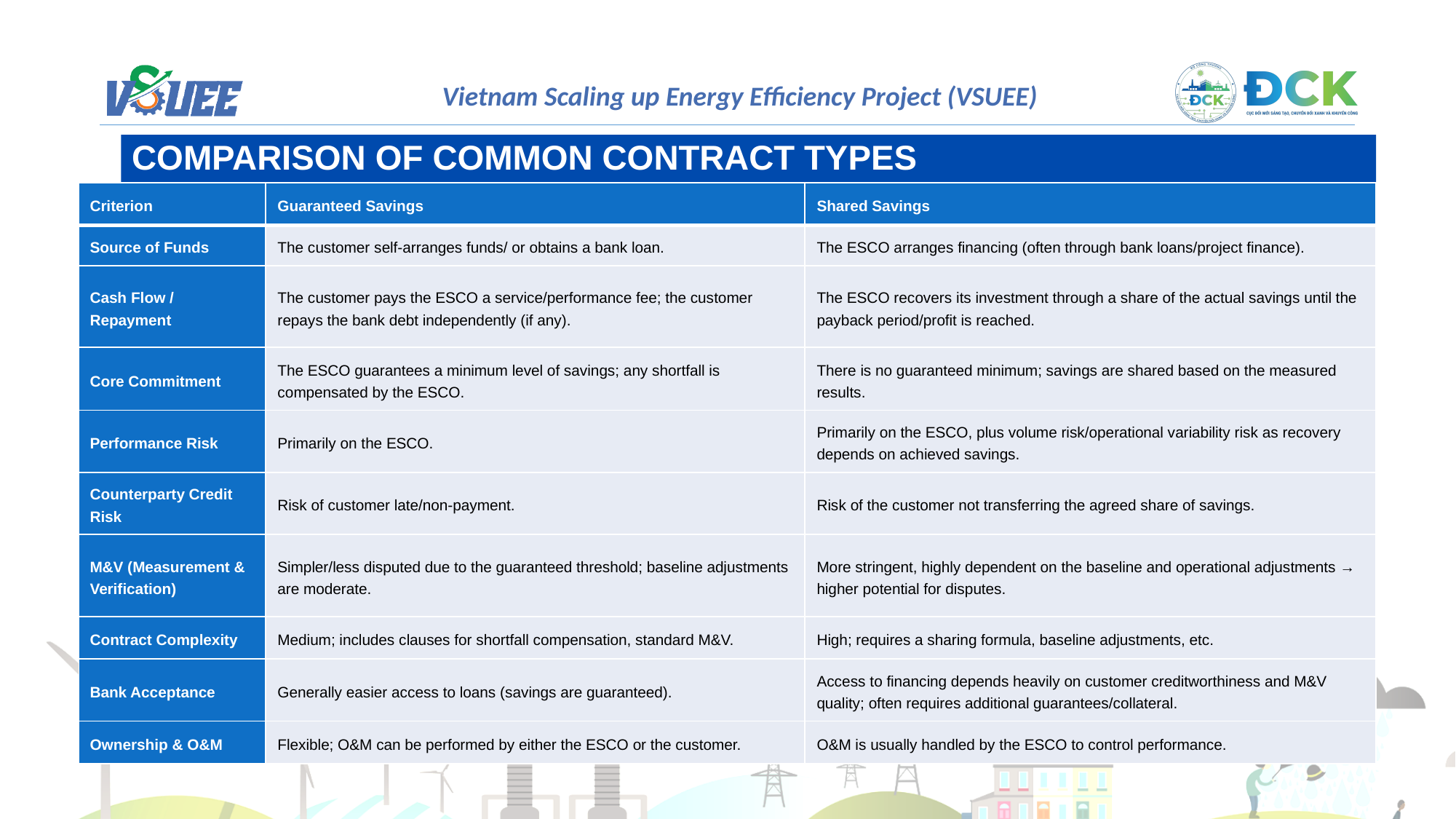

COMPARISON OF COMMON CONTRACT TYPES
| Criterion | Guaranteed Savings | Shared Savings |
| --- | --- | --- |
| Source of Funds | The customer self-arranges funds/ or obtains a bank loan. | The ESCO arranges financing (often through bank loans/project finance). |
| Cash Flow / Repayment | The customer pays the ESCO a service/performance fee; the customer repays the bank debt independently (if any). | The ESCO recovers its investment through a share of the actual savings until the payback period/profit is reached. |
| Core Commitment | The ESCO guarantees a minimum level of savings; any shortfall is compensated by the ESCO. | There is no guaranteed minimum; savings are shared based on the measured results. |
| Performance Risk | Primarily on the ESCO. | Primarily on the ESCO, plus volume risk/operational variability risk as recovery depends on achieved savings. |
| Counterparty Credit Risk | Risk of customer late/non-payment. | Risk of the customer not transferring the agreed share of savings. |
| M&V (Measurement & Verification) | Simpler/less disputed due to the guaranteed threshold; baseline adjustments are moderate. | More stringent, highly dependent on the baseline and operational adjustments → higher potential for disputes. |
| Contract Complexity | Medium; includes clauses for shortfall compensation, standard M&V. | High; requires a sharing formula, baseline adjustments, etc. |
| Bank Acceptance | Generally easier access to loans (savings are guaranteed). | Access to financing depends heavily on customer creditworthiness and M&V quality; often requires additional guarantees/collateral. |
| Ownership & O&M | Flexible; O&M can be performed by either the ESCO or the customer. | O&M is usually handled by the ESCO to control performance. |